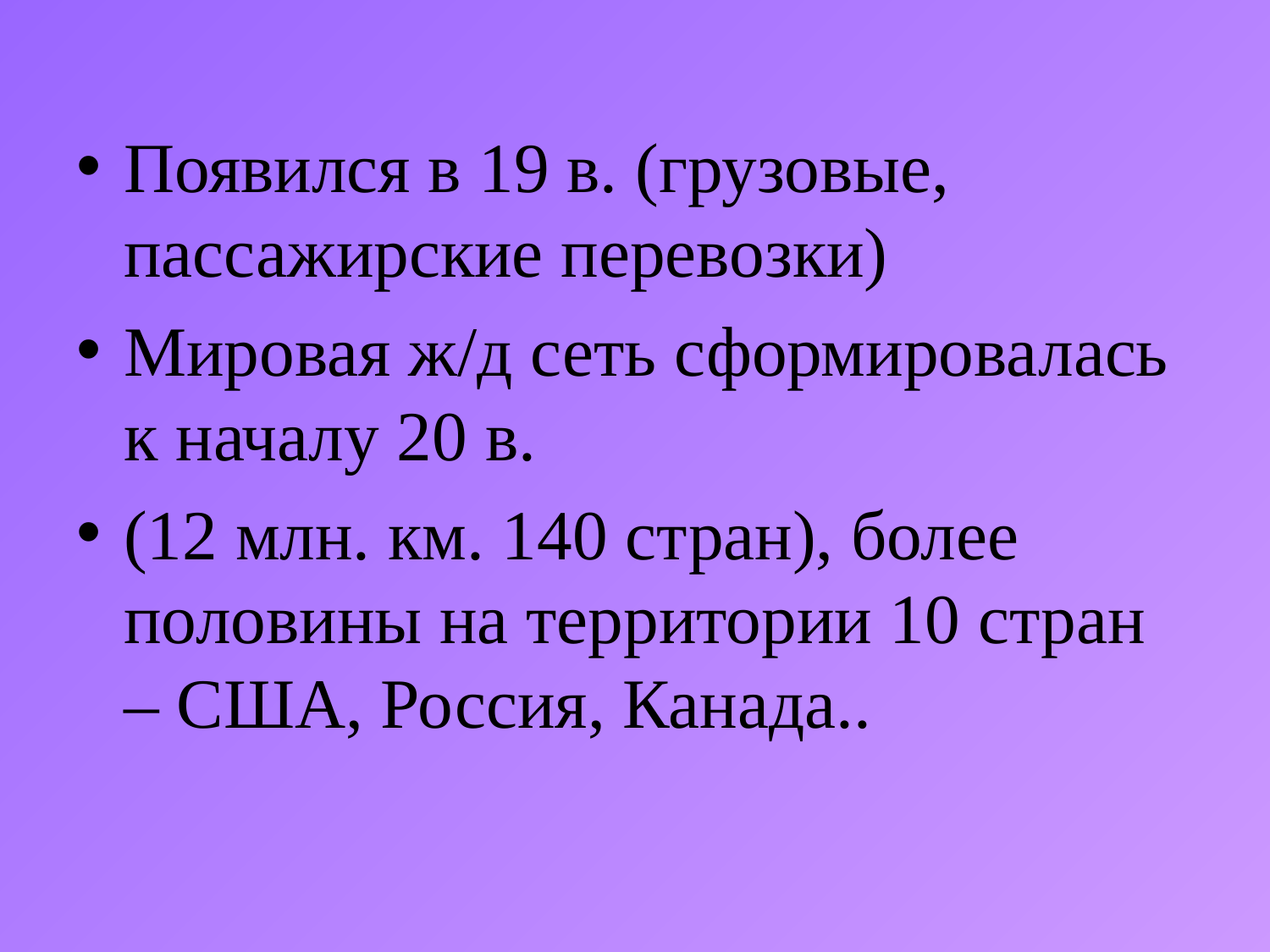

#
Появился в 19 в. (грузовые, пассажирские перевозки)
Мировая ж/д сеть сформировалась к началу 20 в.
(12 млн. км. 140 стран), более половины на территории 10 стран – США, Россия, Канада..